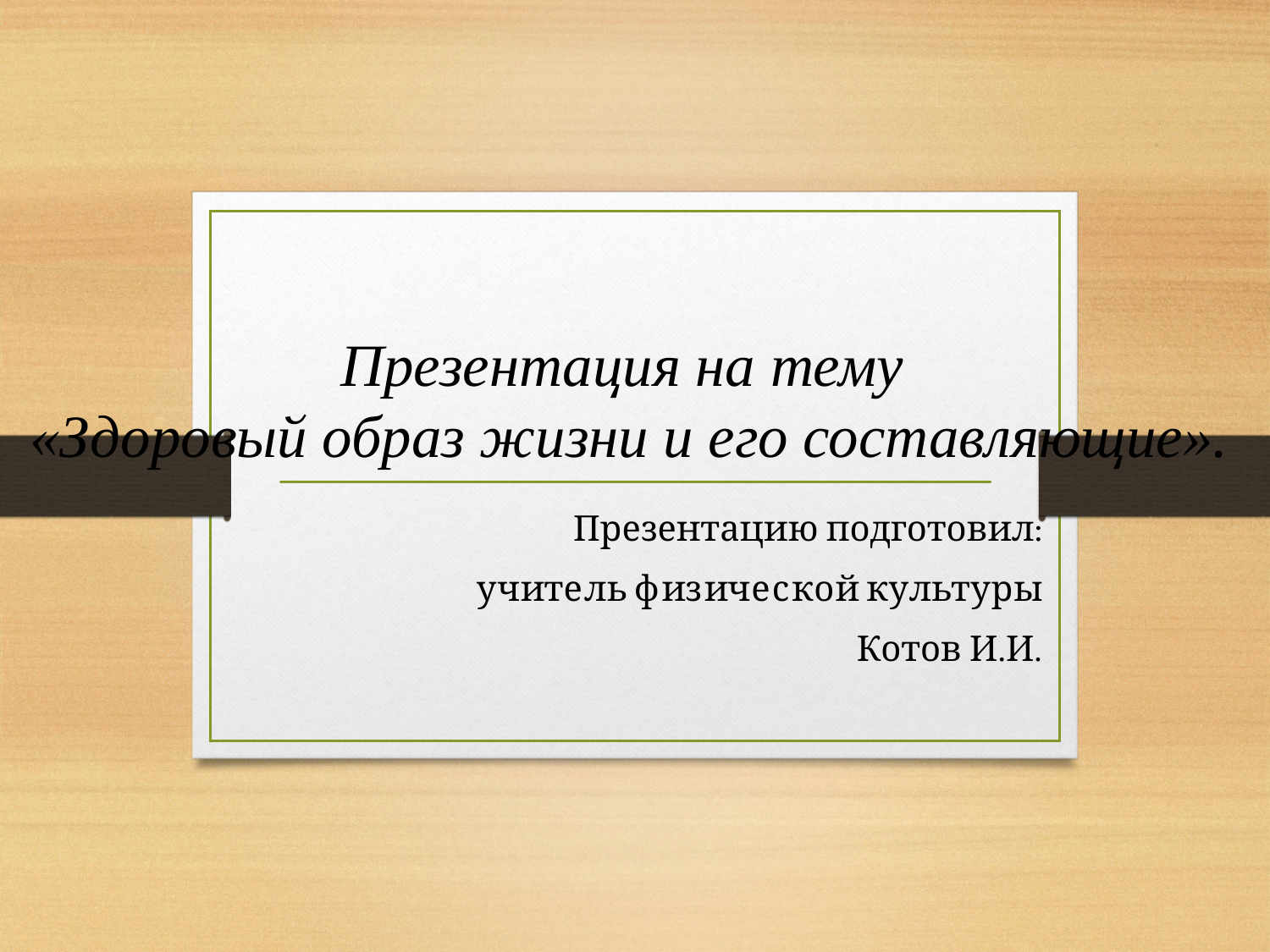

# Презентация на тему «Здоровый образ жизни и его составляющие».
Презентацию подготовил:
учитель физической культуры
 Котов И.И.